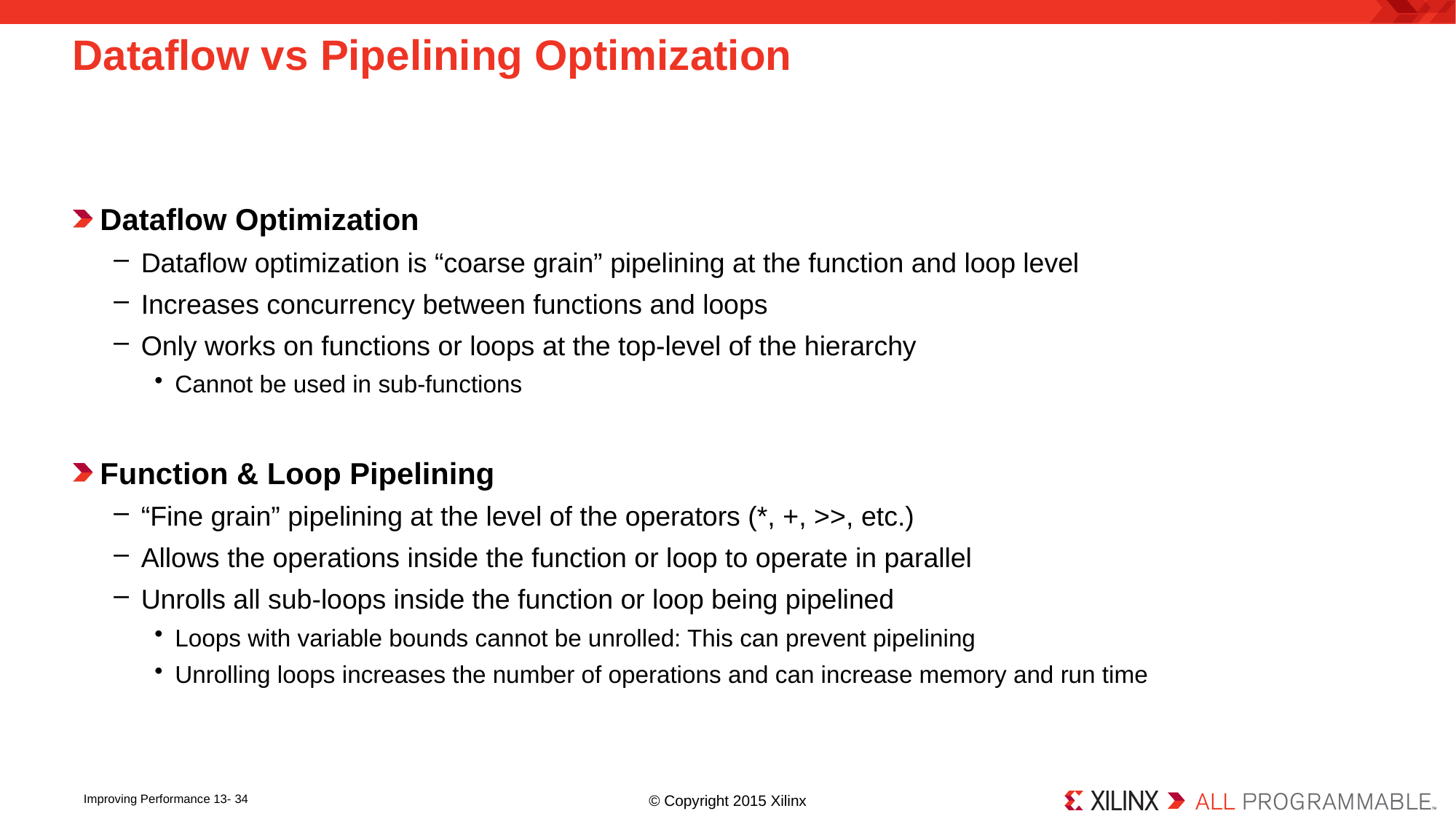

# Dataflow vs Pipelining Optimization
Dataflow Optimization
Dataflow optimization is “coarse grain” pipelining at the function and loop level
Increases concurrency between functions and loops
Only works on functions or loops at the top-level of the hierarchy
Cannot be used in sub-functions

Function & Loop Pipelining
“Fine grain” pipelining at the level of the operators (*, +, >>, etc.)
Allows the operations inside the function or loop to operate in parallel
Unrolls all sub-loops inside the function or loop being pipelined
Loops with variable bounds cannot be unrolled: This can prevent pipelining
Unrolling loops increases the number of operations and can increase memory and run time
Improving Performance 13- 34
© Copyright 2015 Xilinx